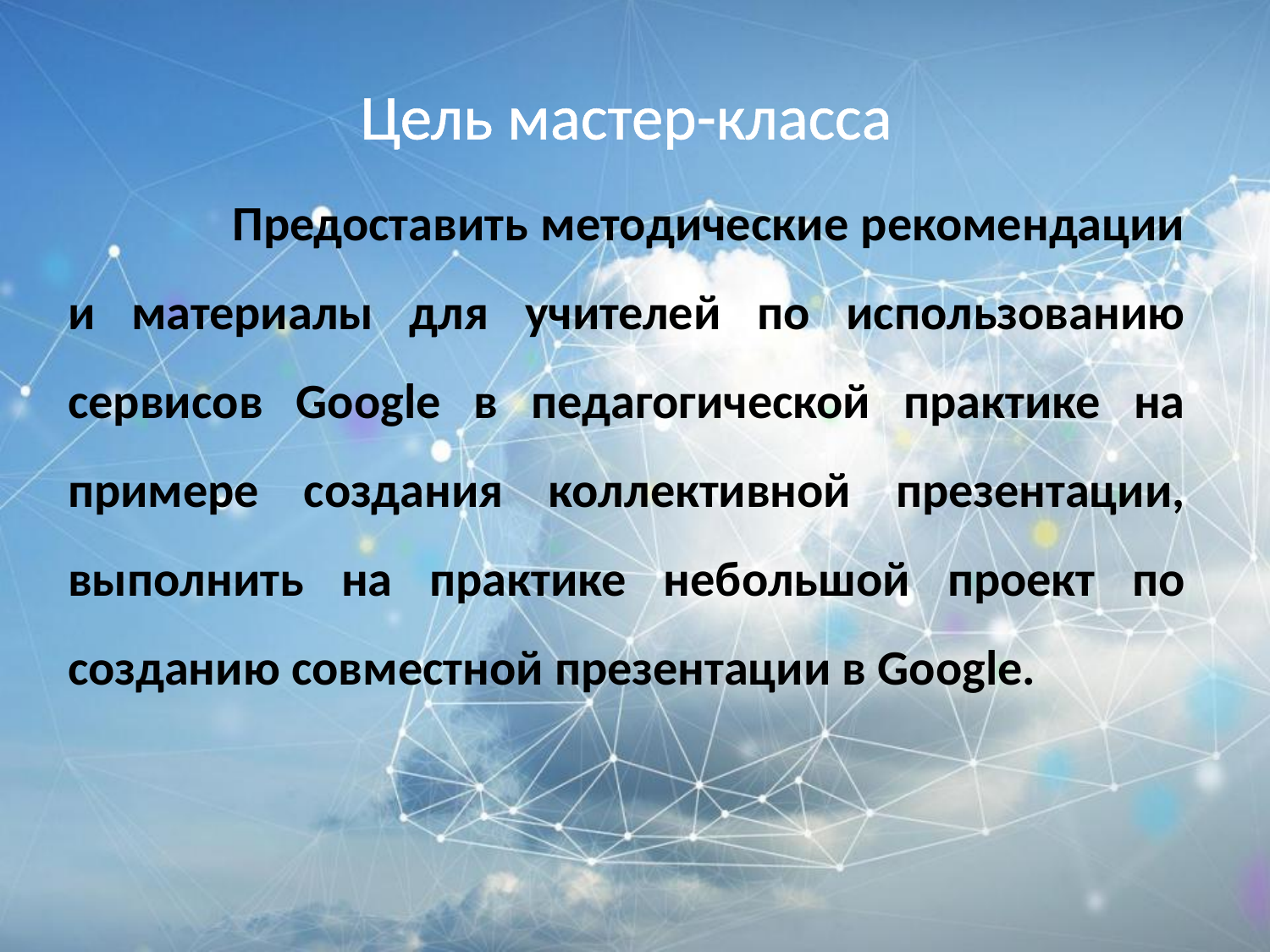

Цель мастер-класса
             Предоставить методические рекомендации и материалы для учителей по использованию сервисов Google в педагогической практике на примере создания коллективной презентации, выполнить на практике небольшой проект по созданию совместной презентации в Google.